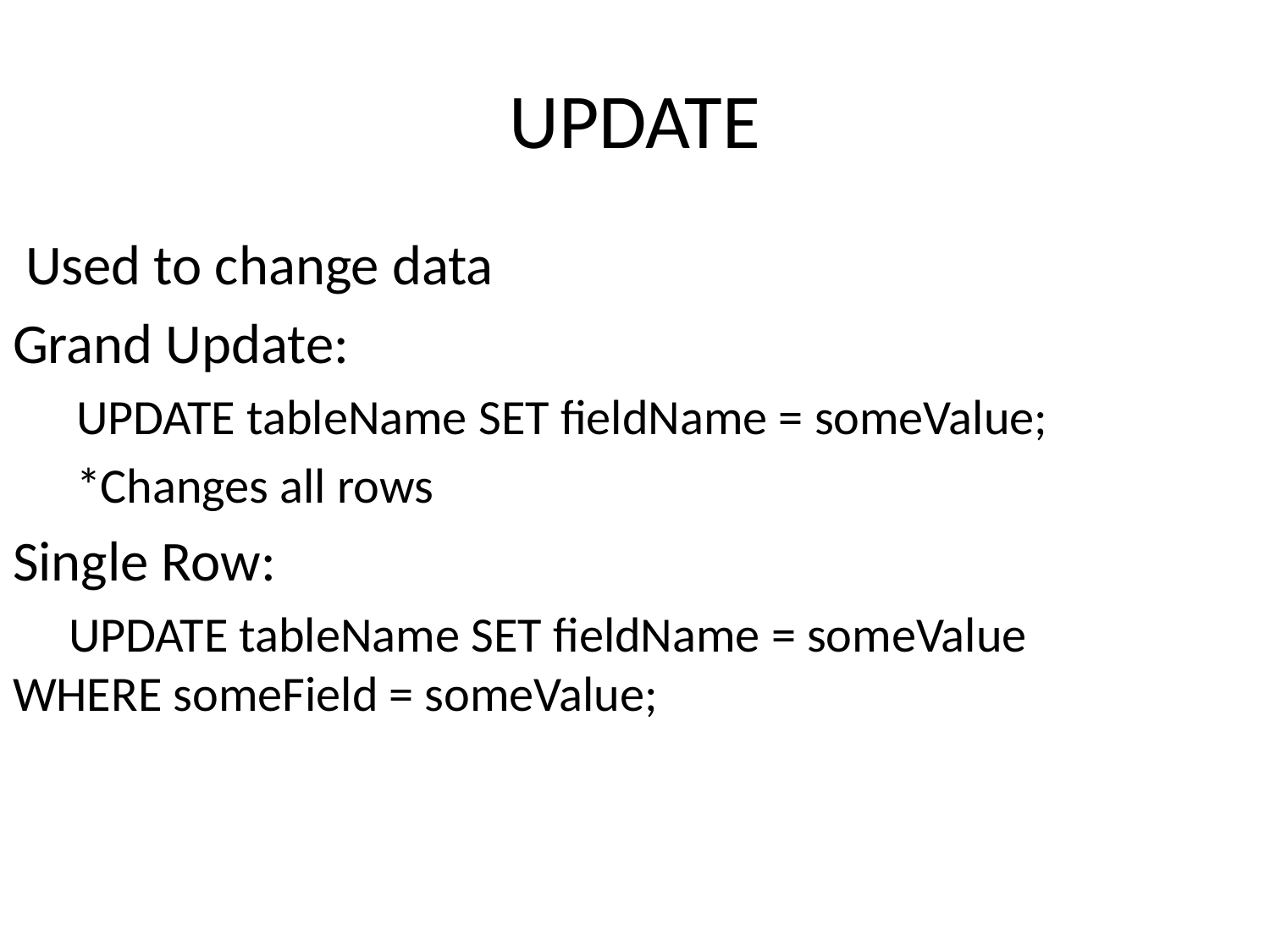

# UPDATE
 Used to change data
Grand Update:
UPDATE tableName SET fieldName = someValue;
*Changes all rows
Single Row:
     UPDATE tableName SET fieldName = someValue WHERE someField = someValue;